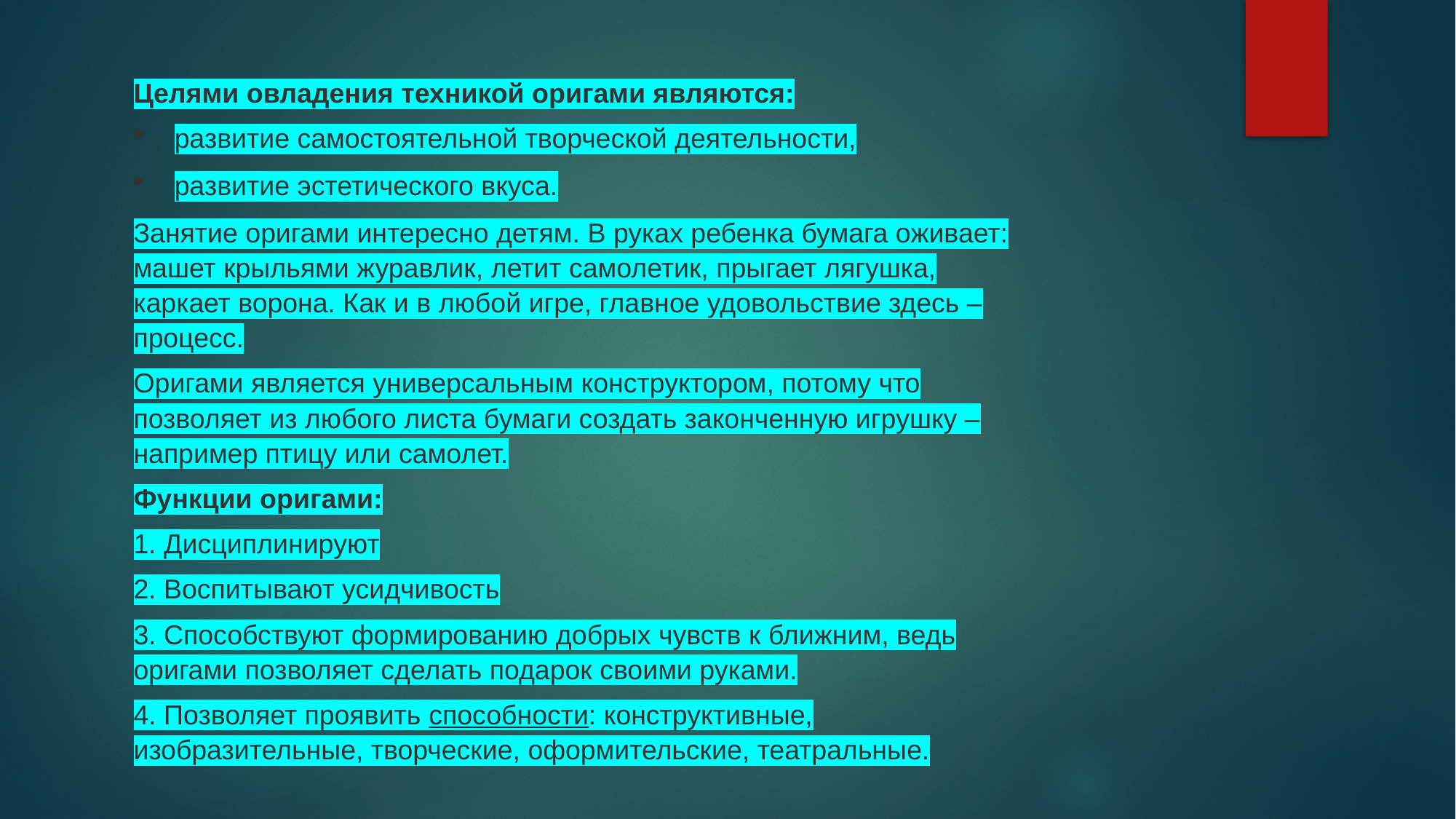

Целями овладения техникой оригами являются:
развитие самостоятельной творческой деятельности,
развитие эстетического вкуса.
Занятие оригами интересно детям. В руках ребенка бумага оживает: машет крыльями журавлик, летит самолетик, прыгает лягушка, каркает ворона. Как и в любой игре, главное удовольствие здесь – процесс.
Оригами является универсальным конструктором, потому что позволяет из любого листа бумаги создать законченную игрушку – например птицу или самолет.
Функции оригами:
1. Дисциплинируют
2. Воспитывают усидчивость
3. Способствуют формированию добрых чувств к ближним, ведь оригами позволяет сделать подарок своими руками.
4. Позволяет проявить способности: конструктивные, изобразительные, творческие, оформительские, театральные.